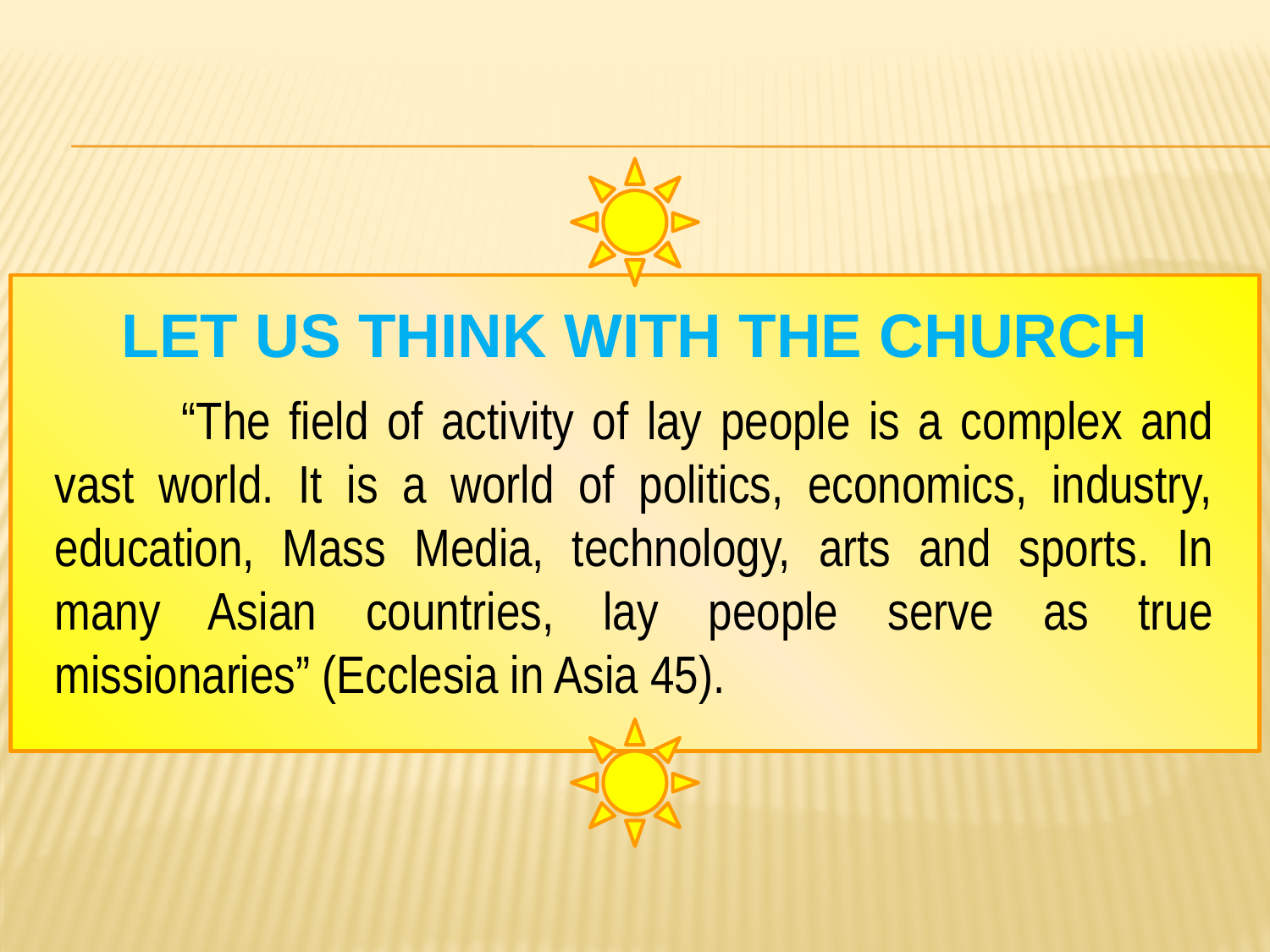

# Let us think with the Church

	“The field of activity of lay people is a complex and vast world. It is a world of politics, economics, industry, education, Mass Media, technology, arts and sports. In many Asian countries, lay people serve as true missionaries” (Ecclesia in Asia 45).